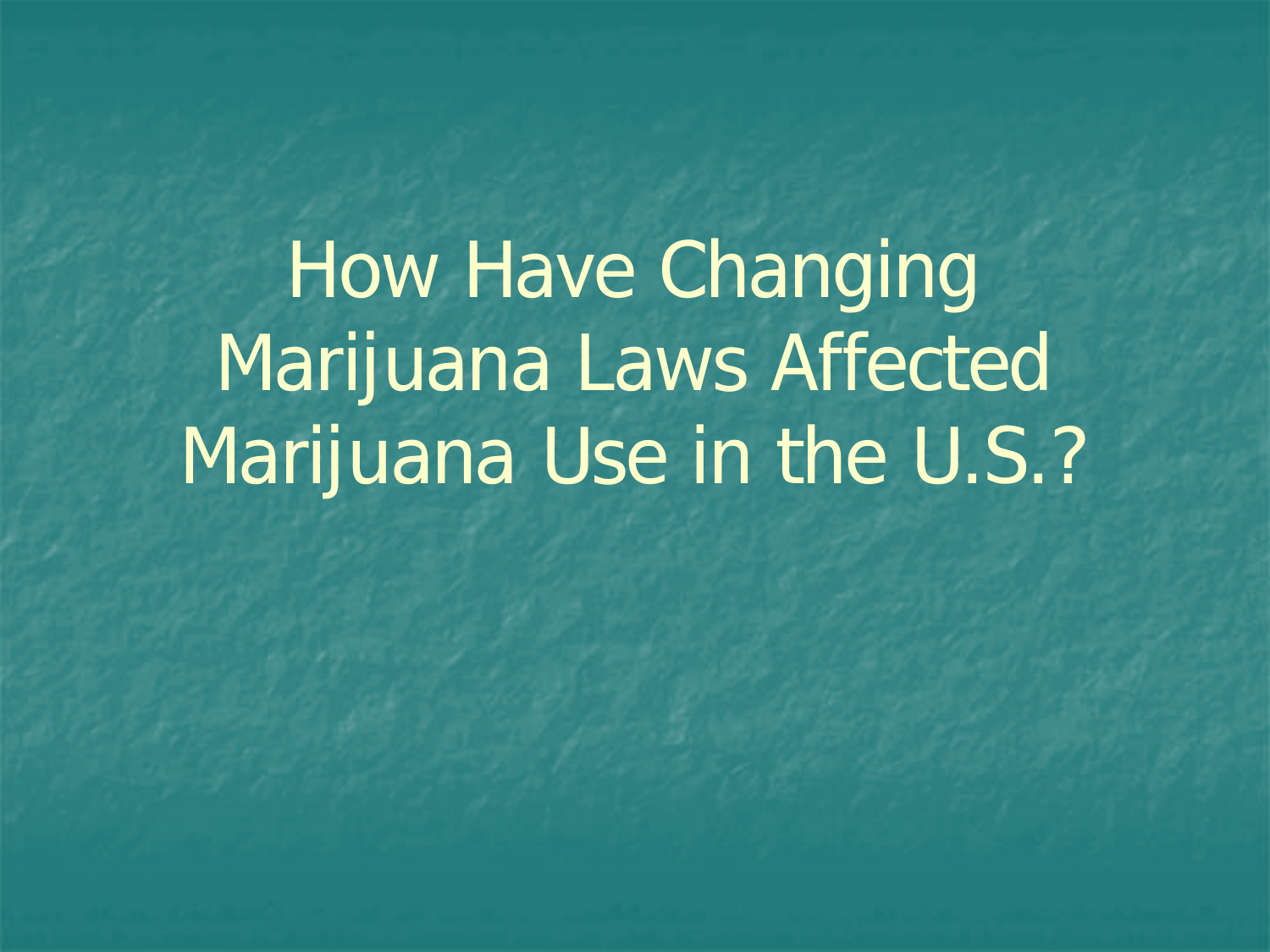

# How Have Changing Marijuana Laws Affected Marijuana Use in the U.S.?